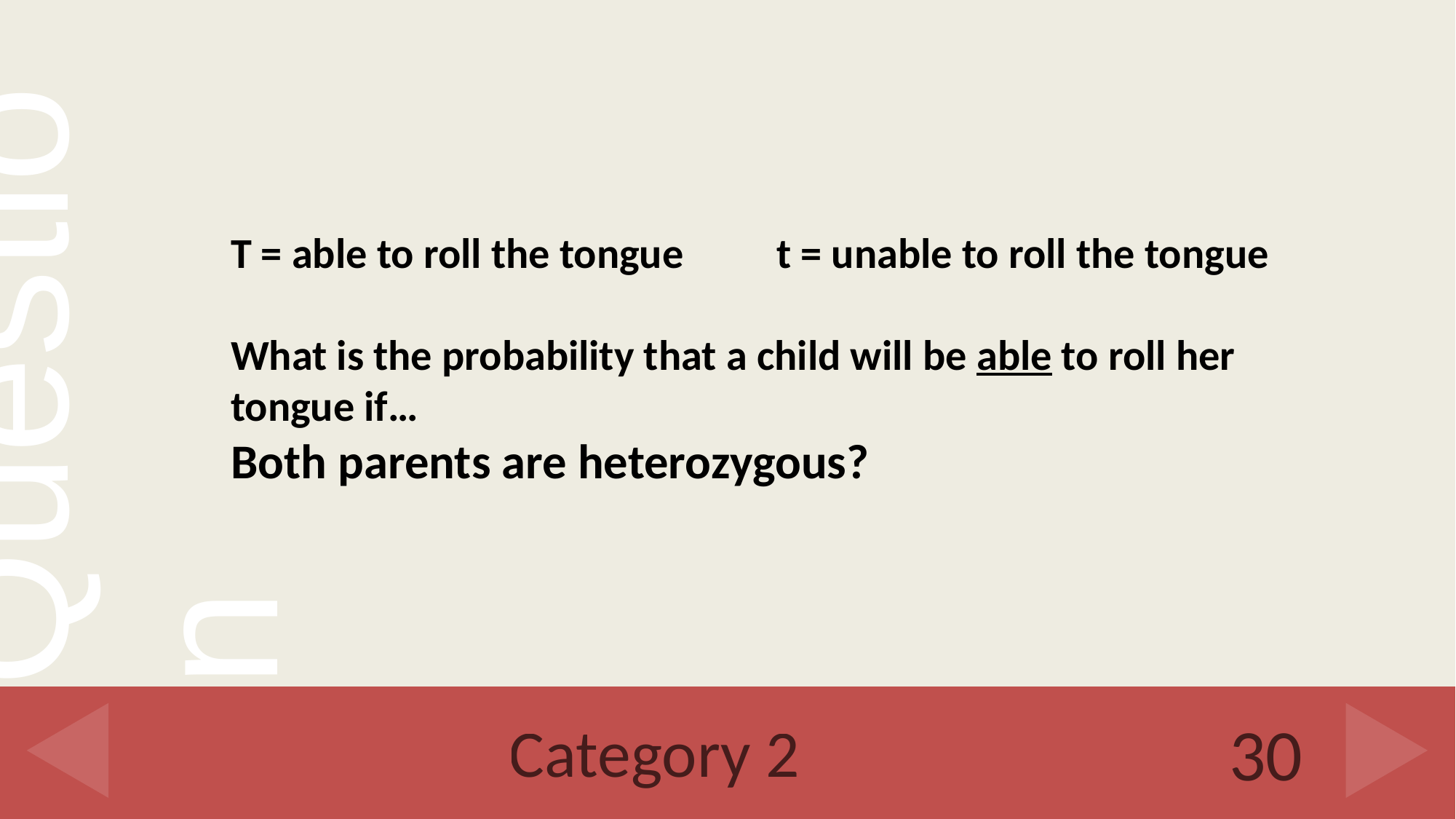

T = able to roll the tongue	t = unable to roll the tongue

What is the probability that a child will be able to roll her tongue if…
Both parents are heterozygous?
# Category 2
30